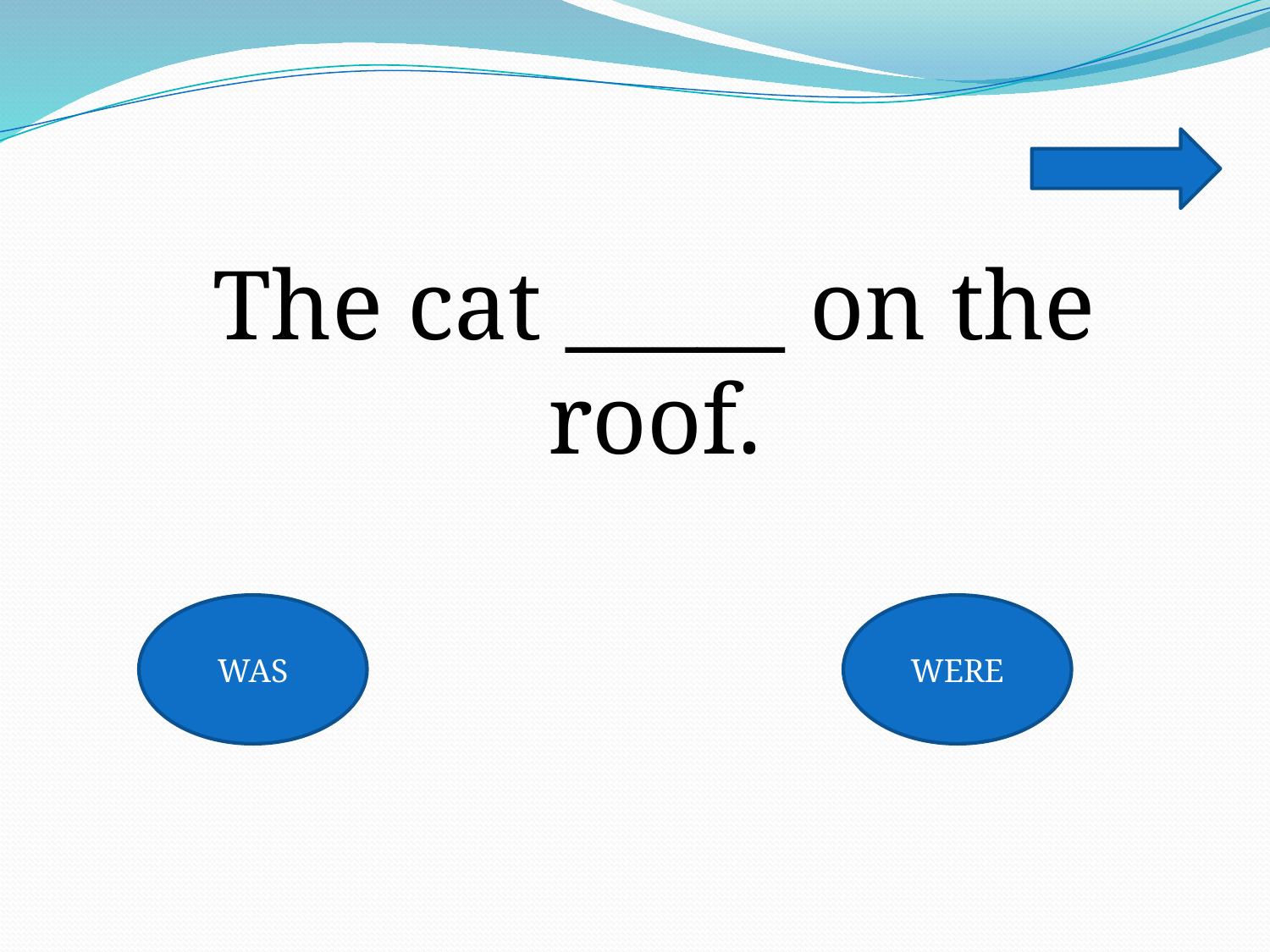

The cat _____ on the roof.
WAS
WERE